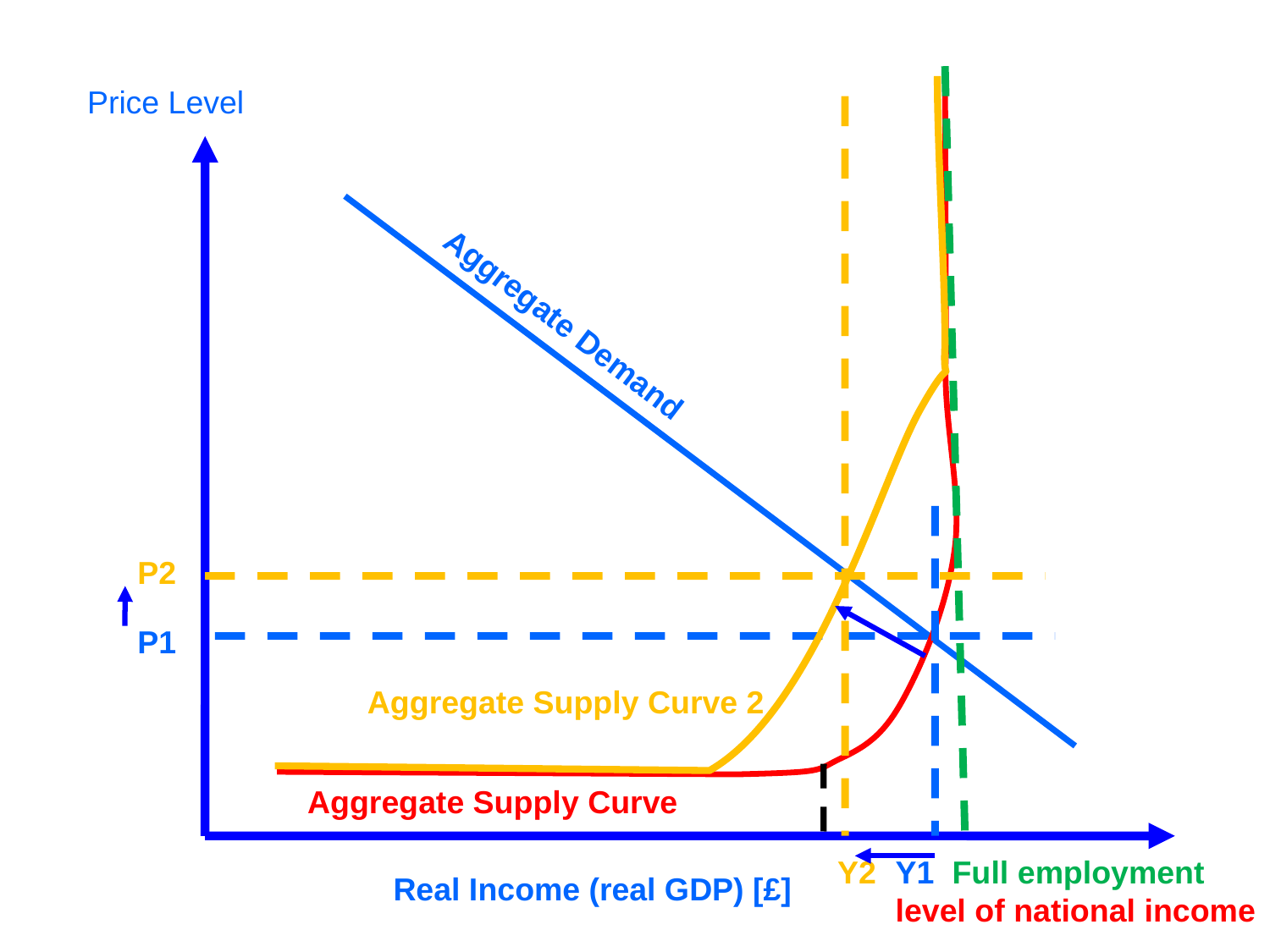

Price Level

Aggregate Demand

P2

P1

Aggregate Supply Curve 2
Aggregate Supply Curve

Y2
Y1  Full employment level of national income
Real Income (real GDP) [£]